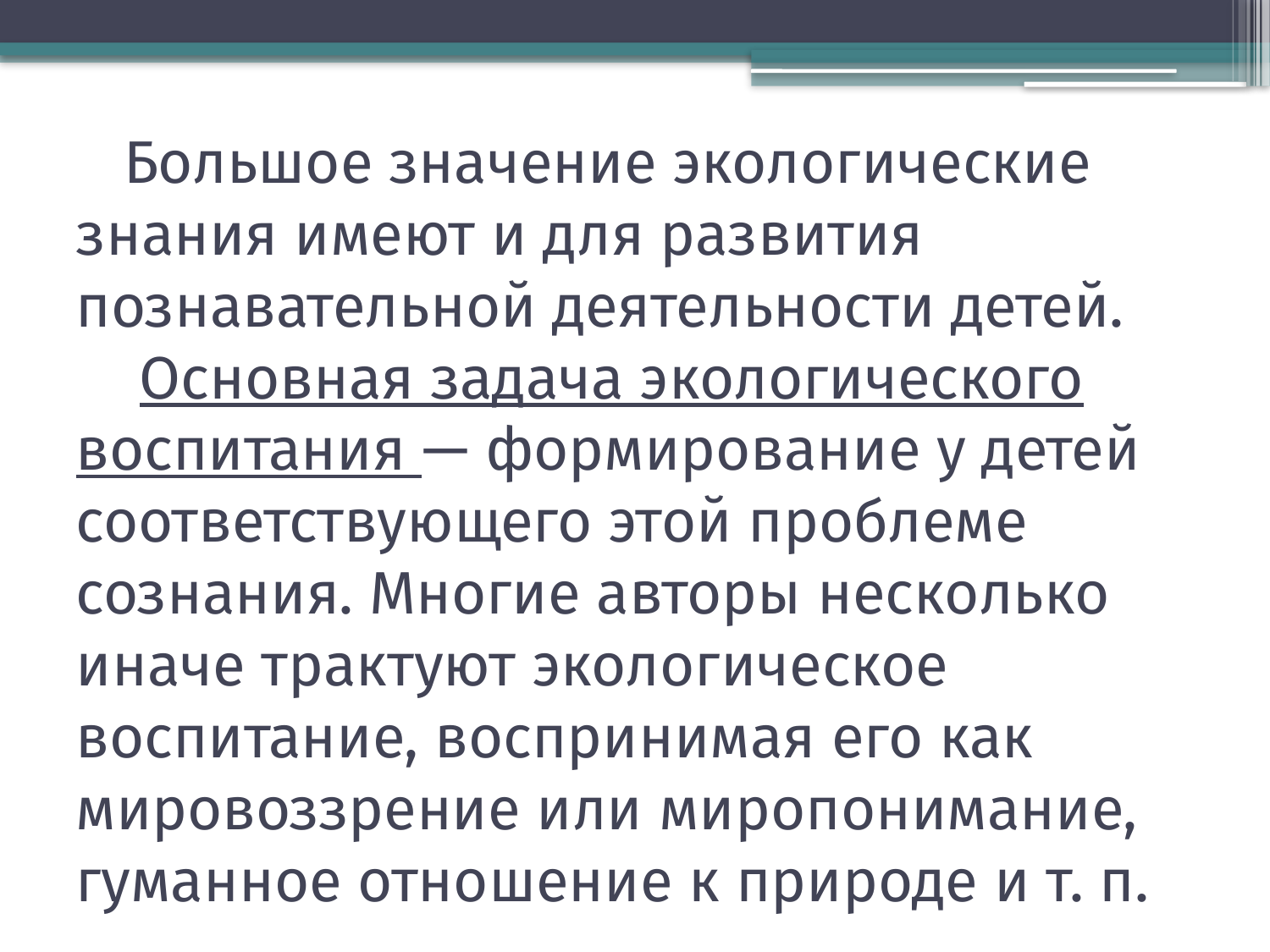

# Большое значение экологические знания имеют и для развития познавательной деятельности детей. Основная задача экологического воспитания — формирование у детей соответствующего этой проблеме сознания. Многие авторы несколько иначе трактуют экологическое воспитание, воспринимая его как мировоззрение или миропонимание, гуманное отношение к природе и т. п.